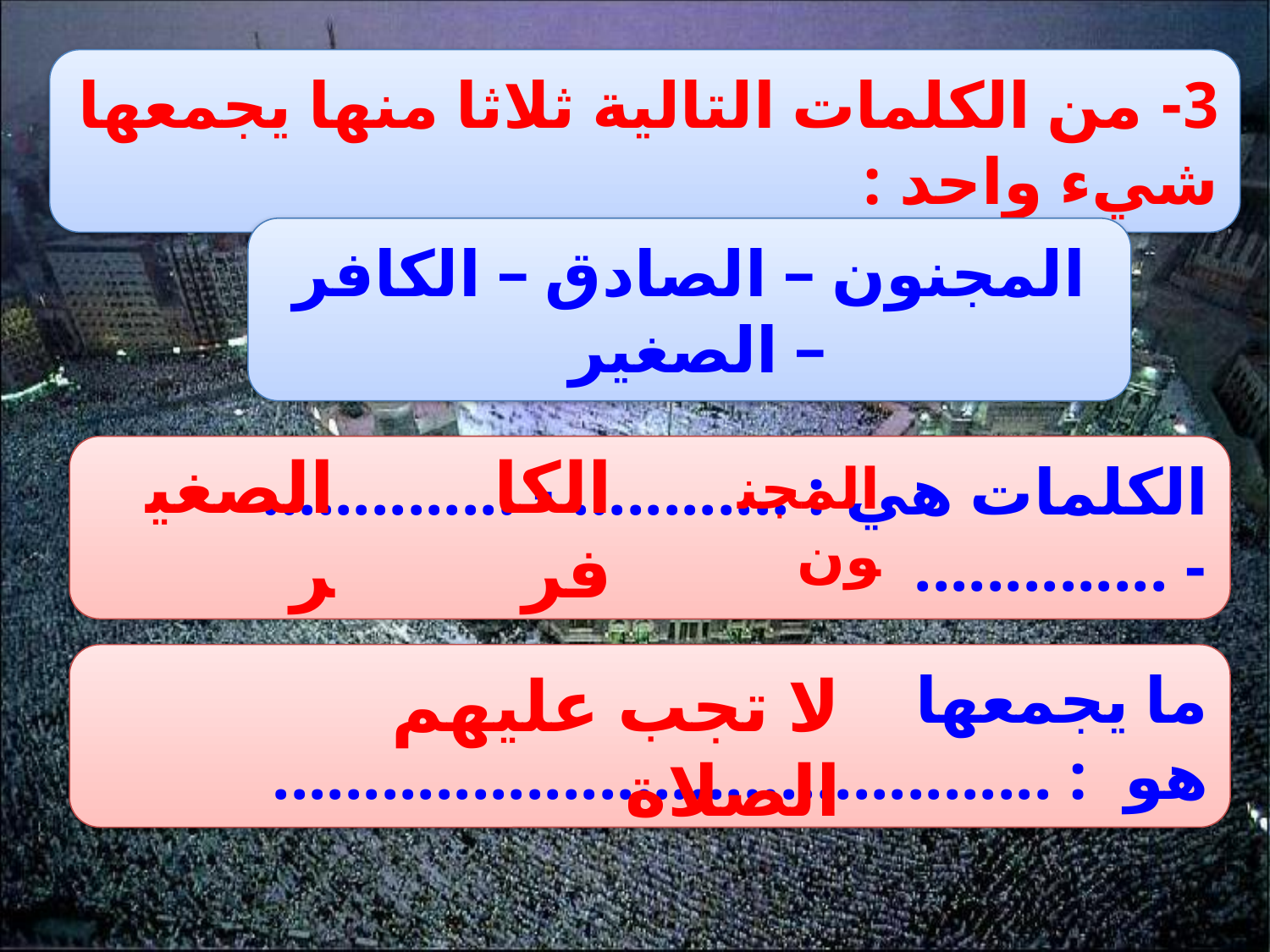

3- من الكلمات التالية ثلاثا منها يجمعها شيء واحد :
المجنون – الصادق – الكافر – الصغير
الكلمات هي : ............ - .............. - ..............
الصغير
الكافر
المجنون
ما يجمعها هو  : ...........................................
لا تجب عليهم الصلاة